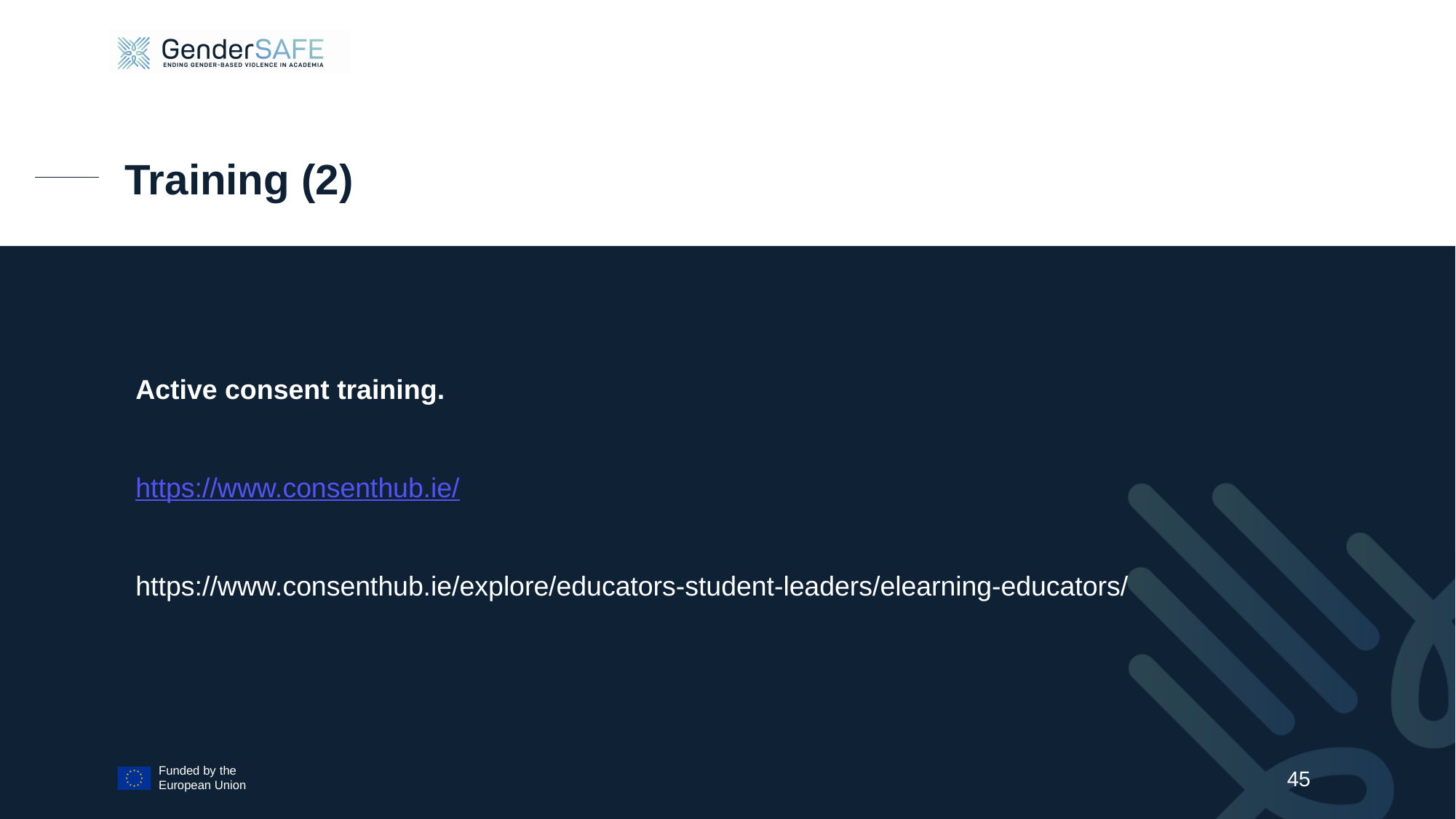

# Training (2)
Active consent training.

https://www.consenthub.ie/

https://www.consenthub.ie/explore/educators-student-leaders/elearning-educators/